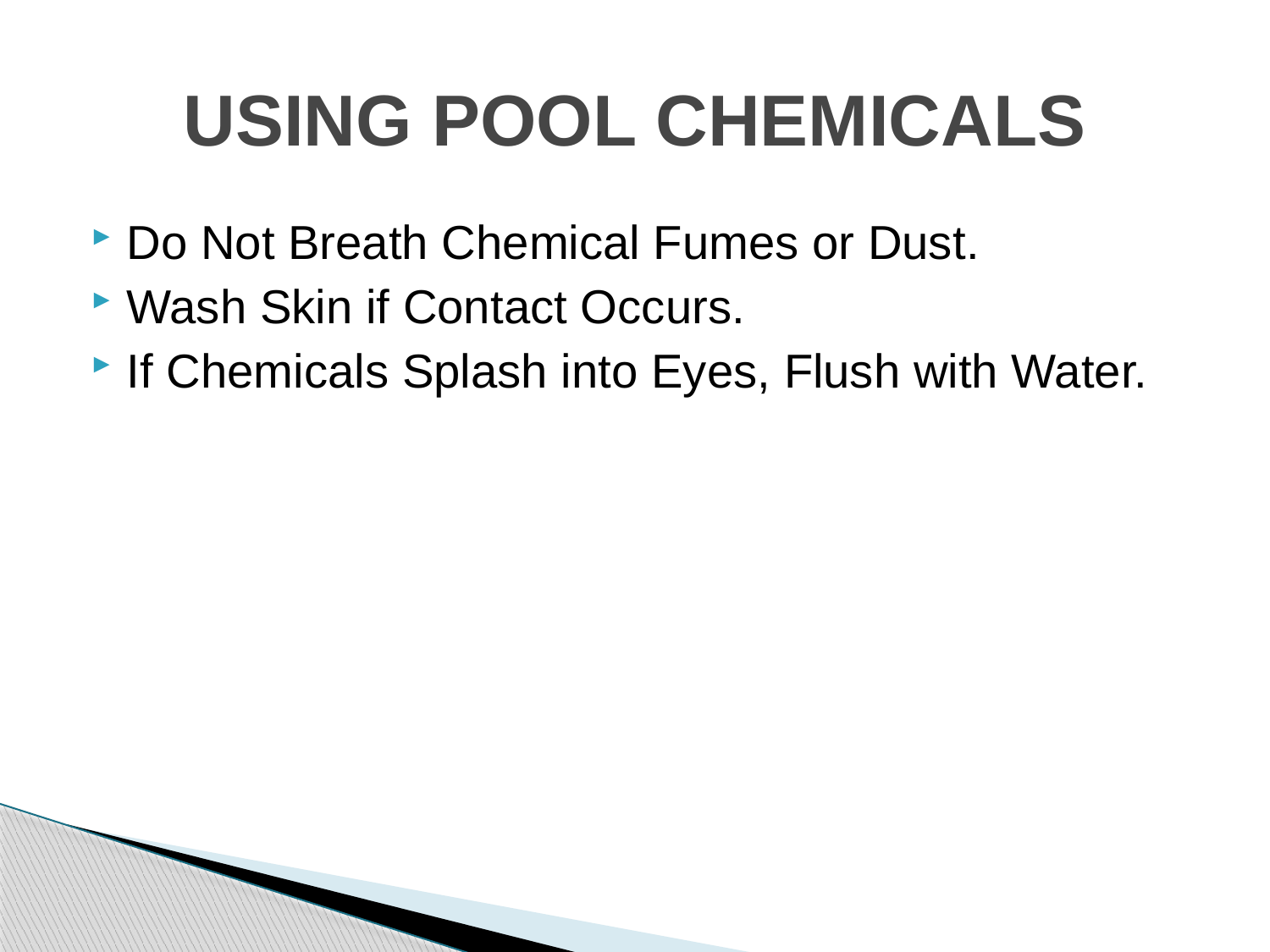

# USING POOL CHEMICALS
Do Not Breath Chemical Fumes or Dust.
Wash Skin if Contact Occurs.
If Chemicals Splash into Eyes, Flush with Water.